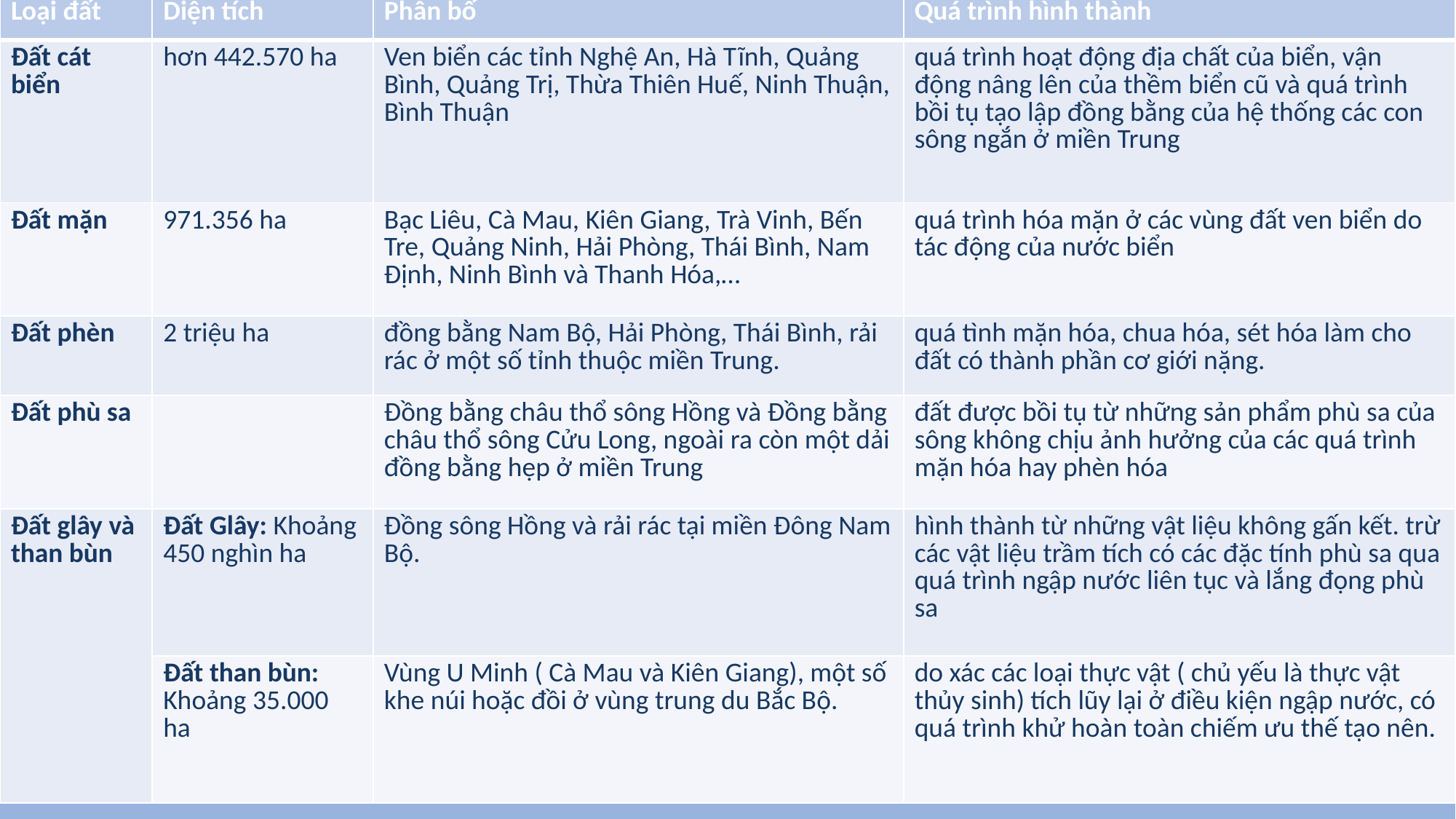

| Loại đất | Diện tích | Phân bố | Quá trình hình thành |
| --- | --- | --- | --- |
| Đất cát biển | hơn 442.570 ha | Ven biển các tỉnh Nghệ An, Hà Tĩnh, Quảng Bình, Quảng Trị, Thừa Thiên Huế, Ninh Thuận, Bình Thuận | quá trình hoạt động địa chất của biển, vận động nâng lên của thềm biển cũ và quá trình bồi tụ tạo lập đồng bằng của hệ thống các con sông ngắn ở miền Trung |
| Đất mặn | 971.356 ha | Bạc Liêu, Cà Mau, Kiên Giang, Trà Vinh, Bến Tre, Quảng Ninh, Hải Phòng, Thái Bình, Nam Định, Ninh Bình và Thanh Hóa,… | quá trình hóa mặn ở các vùng đất ven biển do tác động của nước biển |
| Đất phèn | 2 triệu ha | đồng bằng Nam Bộ, Hải Phòng, Thái Bình, rải rác ở một số tỉnh thuộc miền Trung. | quá tình mặn hóa, chua hóa, sét hóa làm cho đất có thành phần cơ giới nặng. |
| Đất phù sa |  | Đồng bằng châu thổ sông Hồng và Đồng bằng châu thổ sông Cửu Long, ngoài ra còn một dải đồng bằng hẹp ở miền Trung | đất được bồi tụ từ những sản phẩm phù sa của sông không chịu ảnh hưởng của các quá trình mặn hóa hay phèn hóa |
| Đất glây và than bùn | Đất Glây: Khoảng 450 nghìn ha | Đồng sông Hồng và rải rác tại miền Đông Nam Bộ. | hình thành từ những vật liệu không gấn kết. trừ các vật liệu trầm tích có các đặc tính phù sa qua quá trình ngập nước liên tục và lắng đọng phù sa |
|  | Đất than bùn: Khoảng 35.000 ha | Vùng U Minh ( Cà Mau và Kiên Giang), một số khe núi hoặc đồi ở vùng trung du Bắc Bộ. | do xác các loại thực vật ( chủ yếu là thực vật thủy sinh) tích lũy lại ở điều kiện ngập nước, có quá trình khử hoàn toàn chiếm ưu thế tạo nên. |